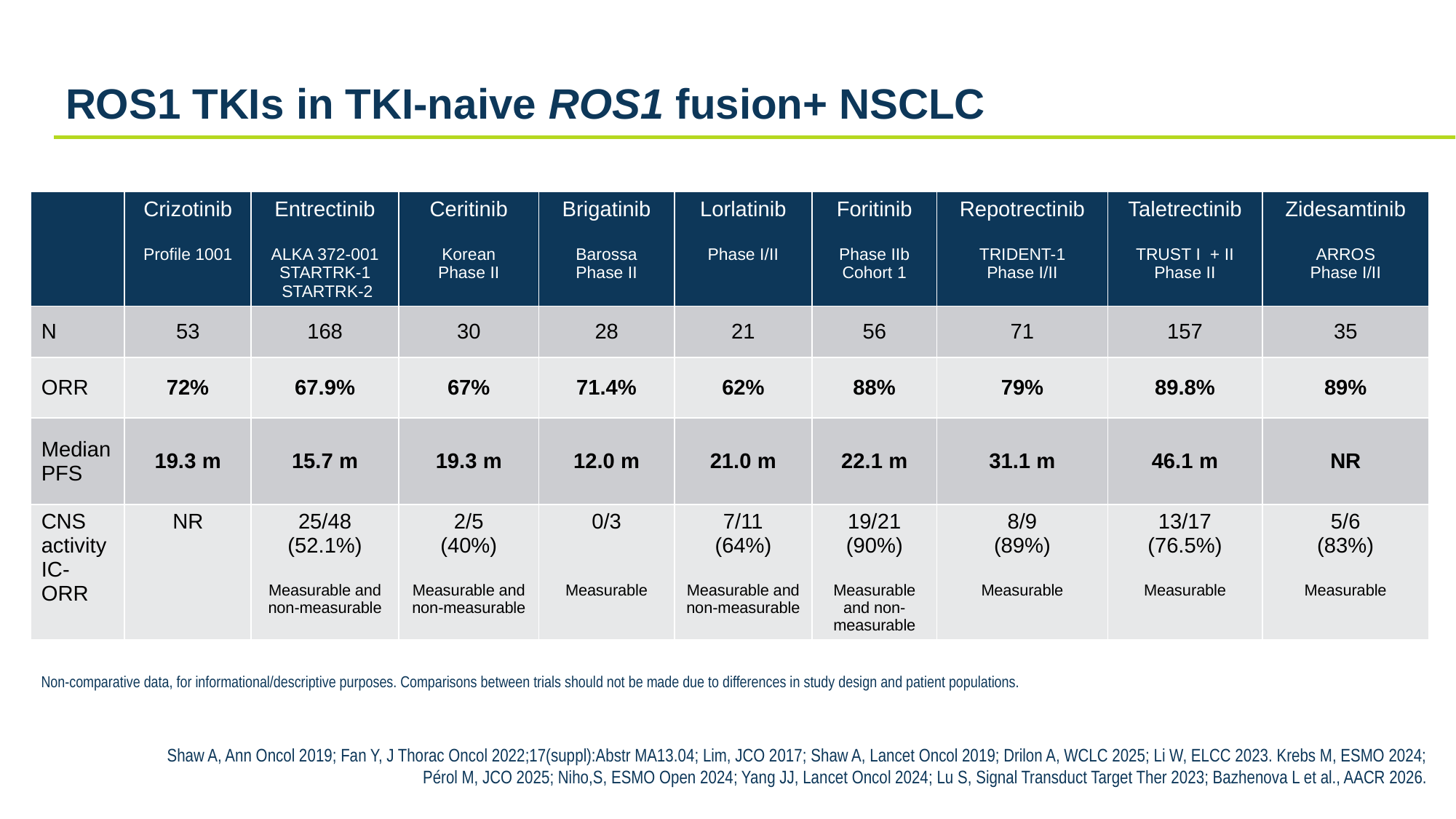

# ROS1 TKIs in TKI-naive ROS1 fusion+ NSCLC
|  | Crizotinib Profile 1001 | Entrectinib ALKA 372-001 STARTRK-1 STARTRK-2 | Ceritinib Korean Phase II | Brigatinib Barossa Phase II | Lorlatinib Phase I/II | Foritinib Phase IIb Cohort 1 | Repotrectinib TRIDENT-1 Phase I/II | Taletrectinib TRUST I + II Phase II | Zidesamtinib ARROS Phase I/II |
| --- | --- | --- | --- | --- | --- | --- | --- | --- | --- |
| N | 53 | 168 | 30 | 28 | 21 | 56 | 71 | 157 | 35 |
| ORR | 72% | 67.9% | 67% | 71.4% | 62% | 88% | 79% | 89.8% | 89% |
| Median PFS | 19.3 m | 15.7 m | 19.3 m | 12.0 m | 21.0 m | 22.1 m | 31.1 m | 46.1 m | NR |
| CNS activity IC- ORR | NR | 25/48 (52.1%) Measurable and non-measurable | 2/5 (40%) Measurable and non-measurable | 0/3 Measurable | 7/11 (64%) Measurable and non-measurable | 19/21 (90%) Measurable and non-measurable | 8/9 (89%) Measurable | 13/17 (76.5%) Measurable | 5/6 (83%) Measurable |
Non-comparative data, for informational/descriptive purposes. Comparisons between trials should not be made due to differences in study design and patient populations.
Shaw A, Ann Oncol 2019; Fan Y, J Thorac Oncol 2022;17(suppl):Abstr MA13.04; Lim, JCO 2017; Shaw A, Lancet Oncol 2019; Drilon A, WCLC 2025; Li W, ELCC 2023. Krebs M, ESMO 2024;
Pérol M, JCO 2025; Niho,S, ESMO Open 2024; Yang JJ, Lancet Oncol 2024; Lu S, Signal Transduct Target Ther 2023; Bazhenova L et al., AACR 2026.